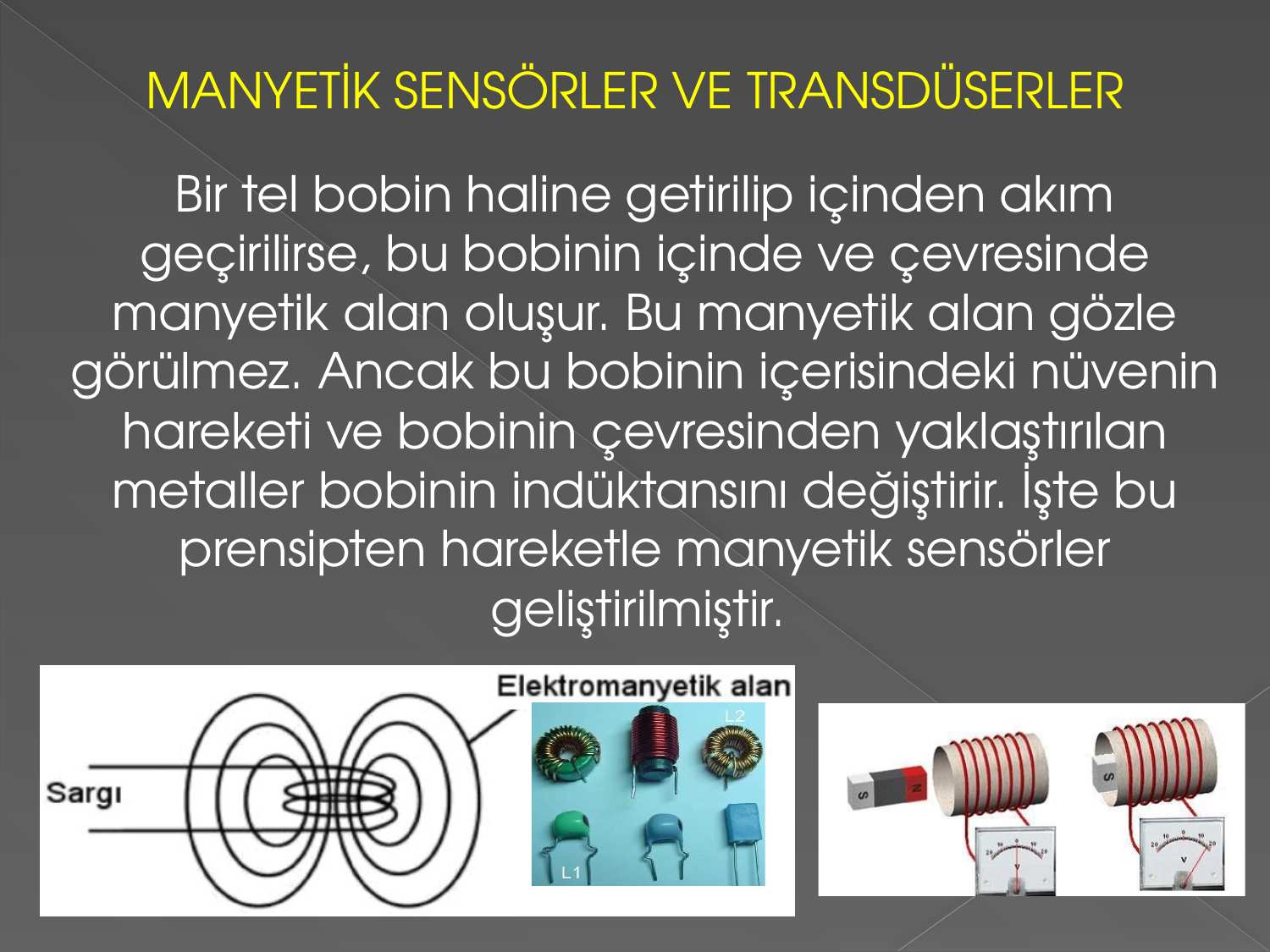

MANYETİK SENSÖRLER VE TRANSDÜSERLER
Bir tel bobin haline getirilip içinden akım geçirilirse, bu bobinin içinde ve çevresinde manyetik alan oluşur. Bu manyetik alan gözle görülmez. Ancak bu bobinin içerisindeki nüvenin hareketi ve bobinin çevresinden yaklaştırılan metaller bobinin indüktansını değiştirir. İşte bu prensipten hareketle manyetik sensörler geliştirilmiştir.